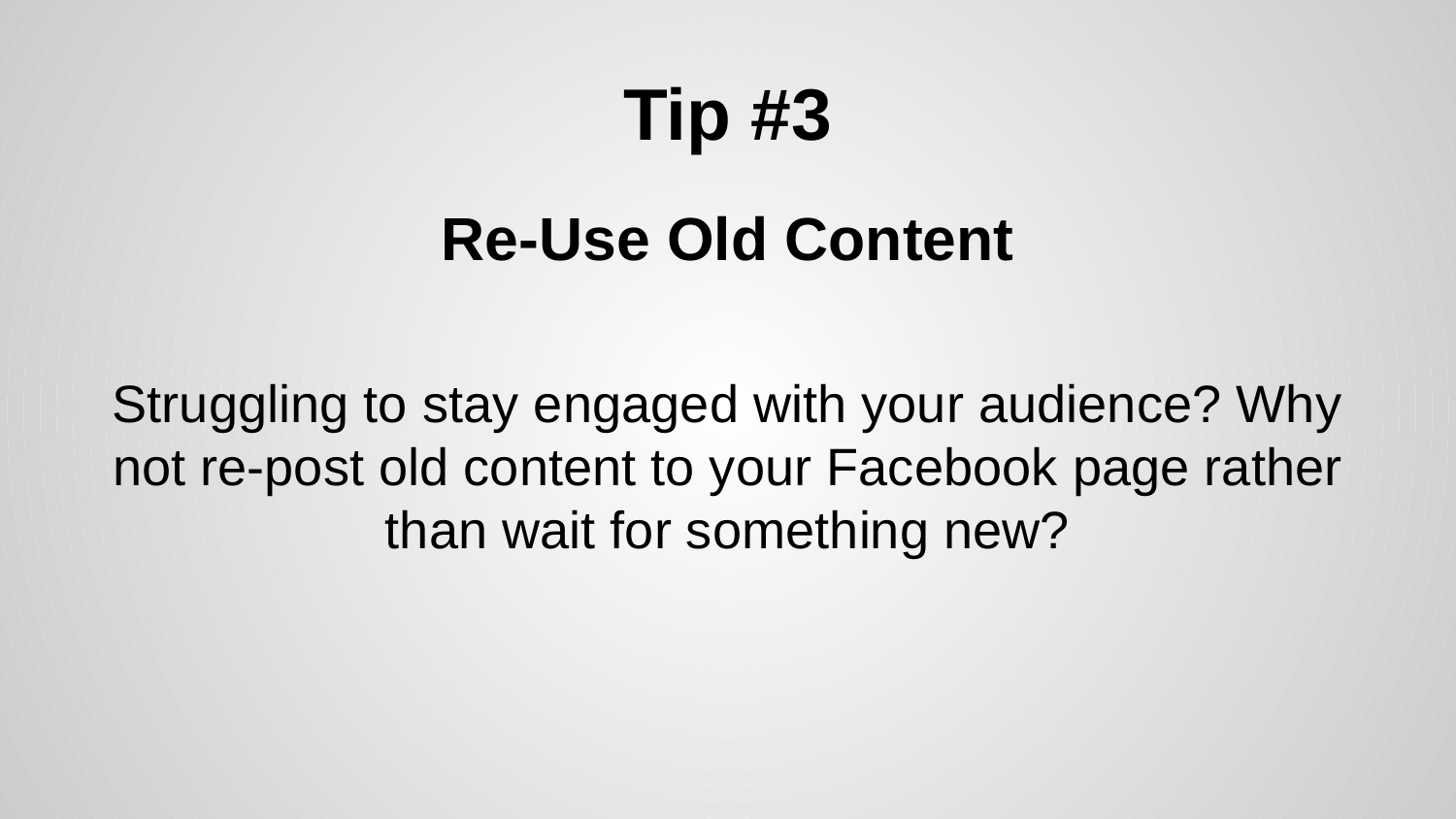

# Tip #3
Re-Use Old Content

Struggling to stay engaged with your audience? Why not re-post old content to your Facebook page rather than wait for something new?